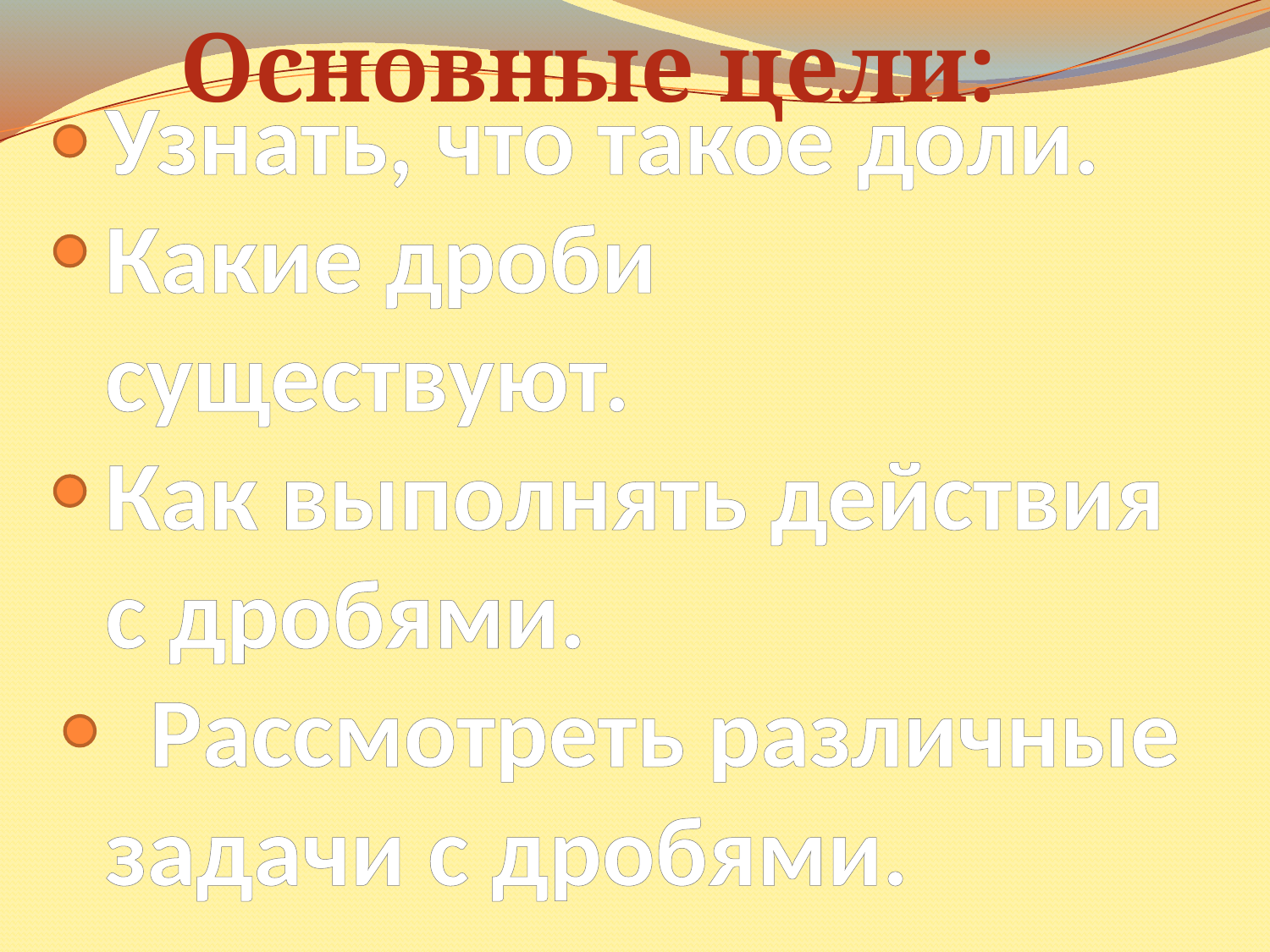

Основные цели:

# Узнать, что такое доли. Какие дроби существуют. Как выполнять действия с дробями. Рассмотреть различные задачи с дробями.